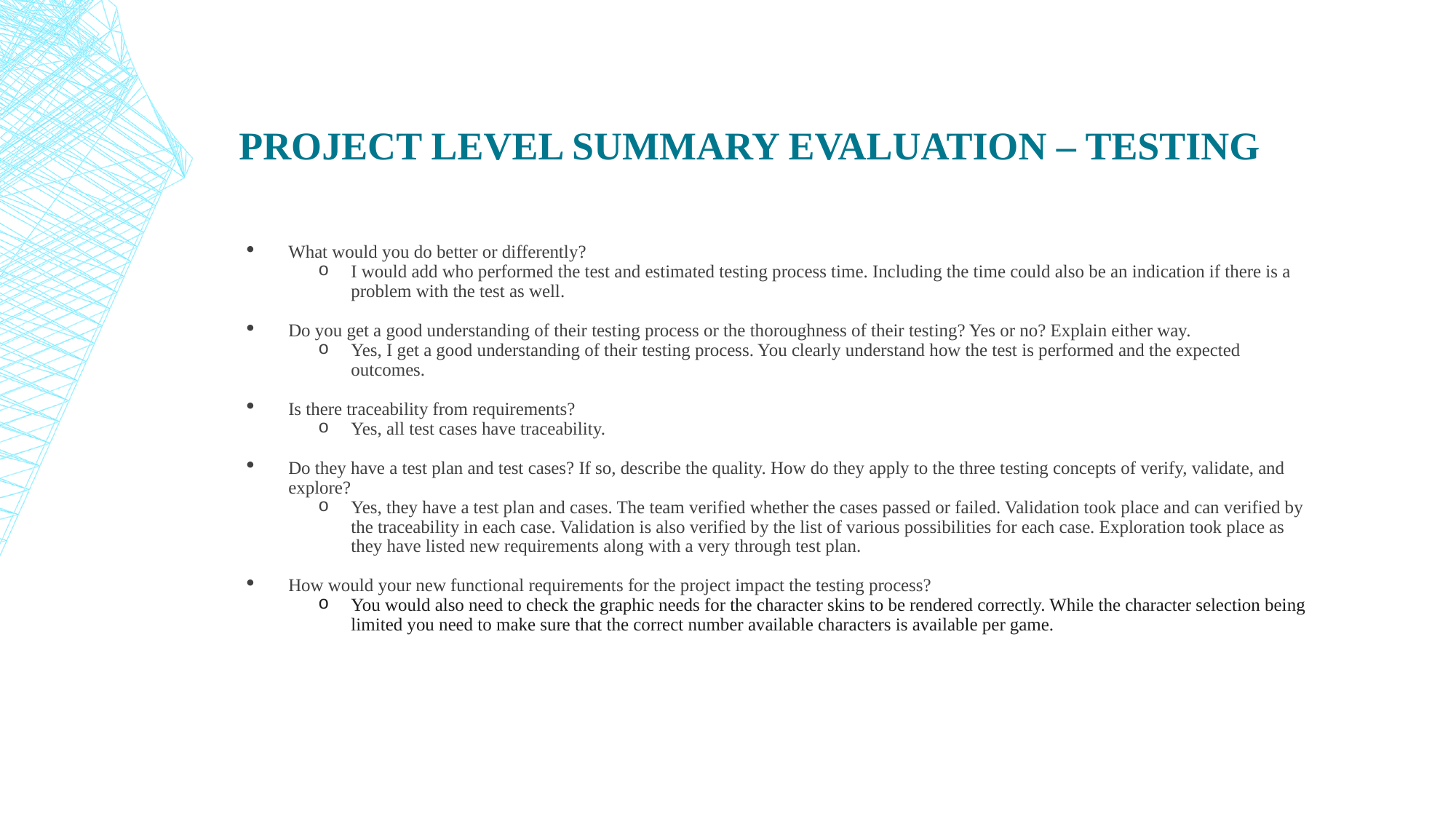

# Project Level Summary Evaluation – Testing
What would you do better or differently?
I would add who performed the test and estimated testing process time. Including the time could also be an indication if there is a problem with the test as well.

Do you get a good understanding of their testing process or the thoroughness of their testing? Yes or no? Explain either way.
Yes, I get a good understanding of their testing process. You clearly understand how the test is performed and the expected outcomes.

Is there traceability from requirements?
Yes, all test cases have traceability.

Do they have a test plan and test cases? If so, describe the quality. How do they apply to the three testing concepts of verify, validate, and explore?
Yes, they have a test plan and cases. The team verified whether the cases passed or failed. Validation took place and can verified by the traceability in each case. Validation is also verified by the list of various possibilities for each case. Exploration took place as they have listed new requirements along with a very through test plan.

How would your new functional requirements for the project impact the testing process?
You would also need to check the graphic needs for the character skins to be rendered correctly. While the character selection being limited you need to make sure that the correct number available characters is available per game.